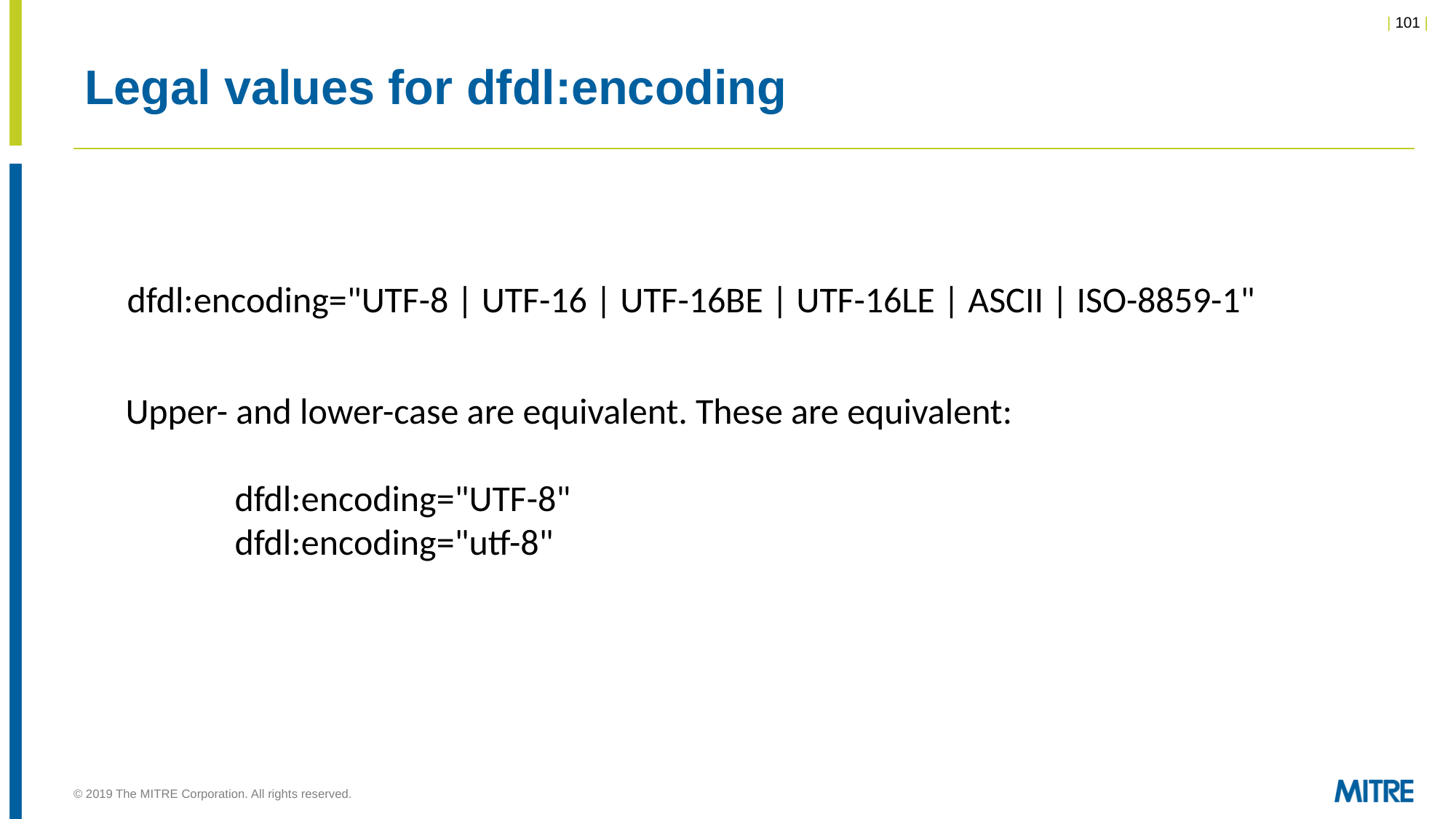

# Legal values for dfdl:encoding
dfdl:encoding="UTF-8 | UTF-16 | UTF-16BE | UTF-16LE | ASCII | ISO-8859-1"
Upper- and lower-case are equivalent. These are equivalent:

	dfdl:encoding="UTF-8"
	dfdl:encoding="utf-8"
© 2019 The MITRE Corporation. All rights reserved.